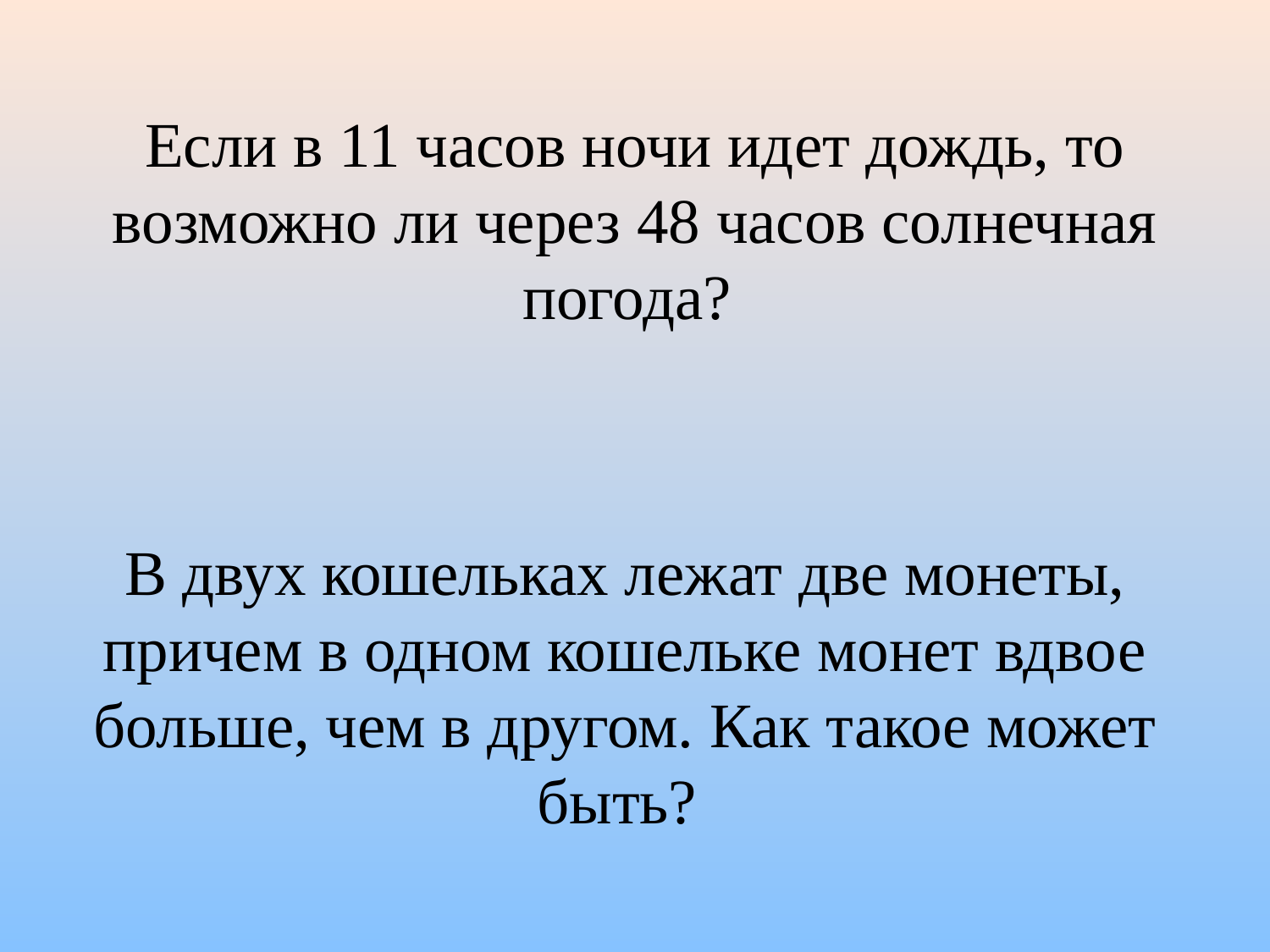

# Если в 11 часов ночи идет дождь, то возможно ли через 48 часов солнечная погода?
В двух кошельках лежат две монеты, причем в одном кошельке монет вдвое больше, чем в другом. Как такое может быть?